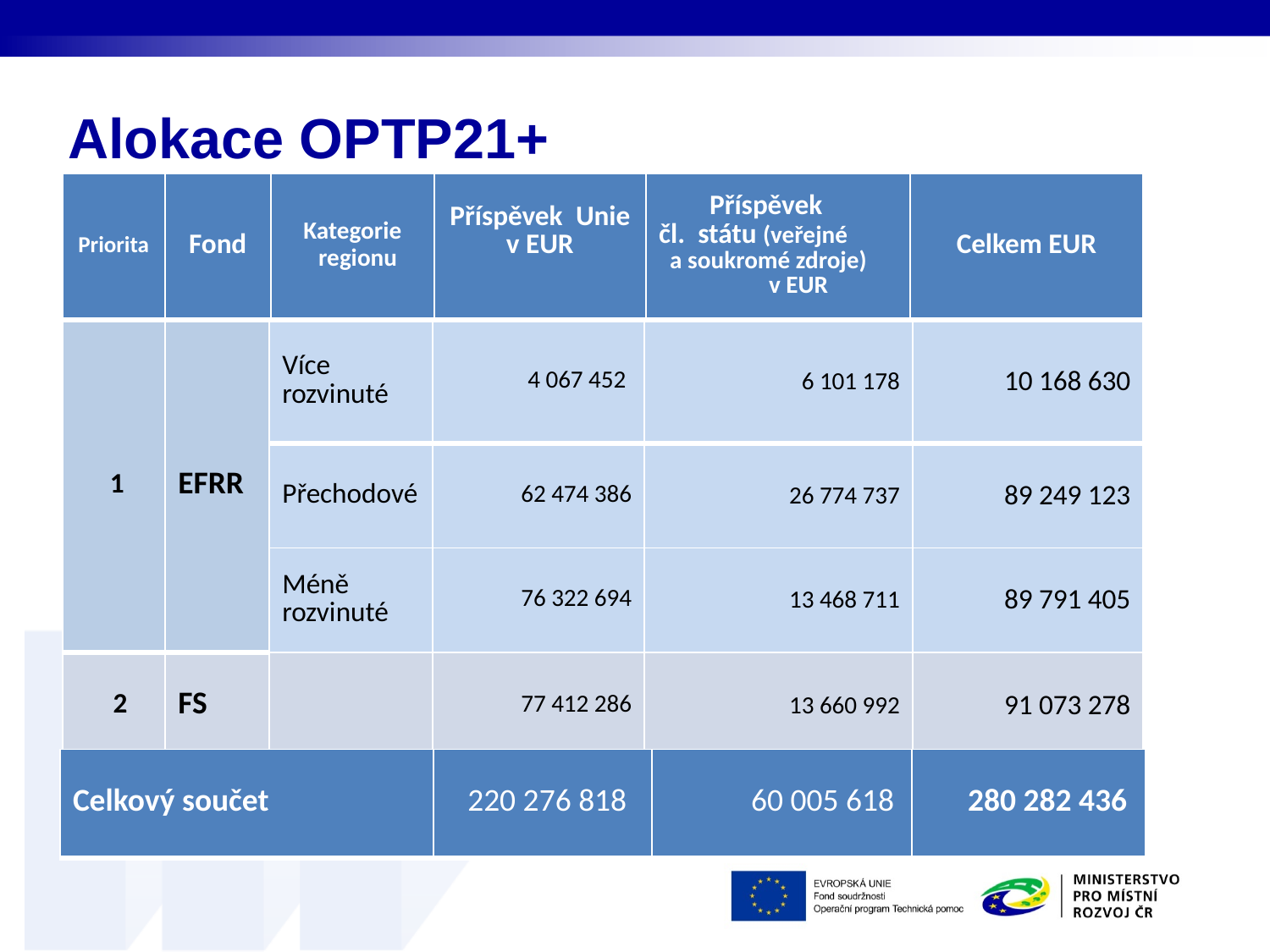

# Alokace OPTP21+
| Priorita​ | Fond​ | Kategorie      regionu​ | Příspěvek  Unie​ v EUR | Příspěvek čl.  státu (veřejné            a soukromé zdroje)                          v EUR | Celkem EUR |
| --- | --- | --- | --- | --- | --- |
| 1​ | EFRR​ | Více rozvinuté | 4 067 452​ ​ | 6 101 178 | 10 168 630 |
| --- | --- | --- | --- | --- | --- |
|  |  | Přechodové​ | 62 474 386​ ​ | 26 774 737 | 89 249 123 |
|  |  | Méně          rozvinuté​ | 76 322 694​ ​ | 13 468 711 | 89 791 405 |
| 2​ | FS​ | ​ | 77 412 286​ ​ | 13 660 992 | 91 073 278 |
| Celkový součet​ | 220 276 818​ ​ | 60 005 618 | 280 282 436 |
| --- | --- | --- | --- |